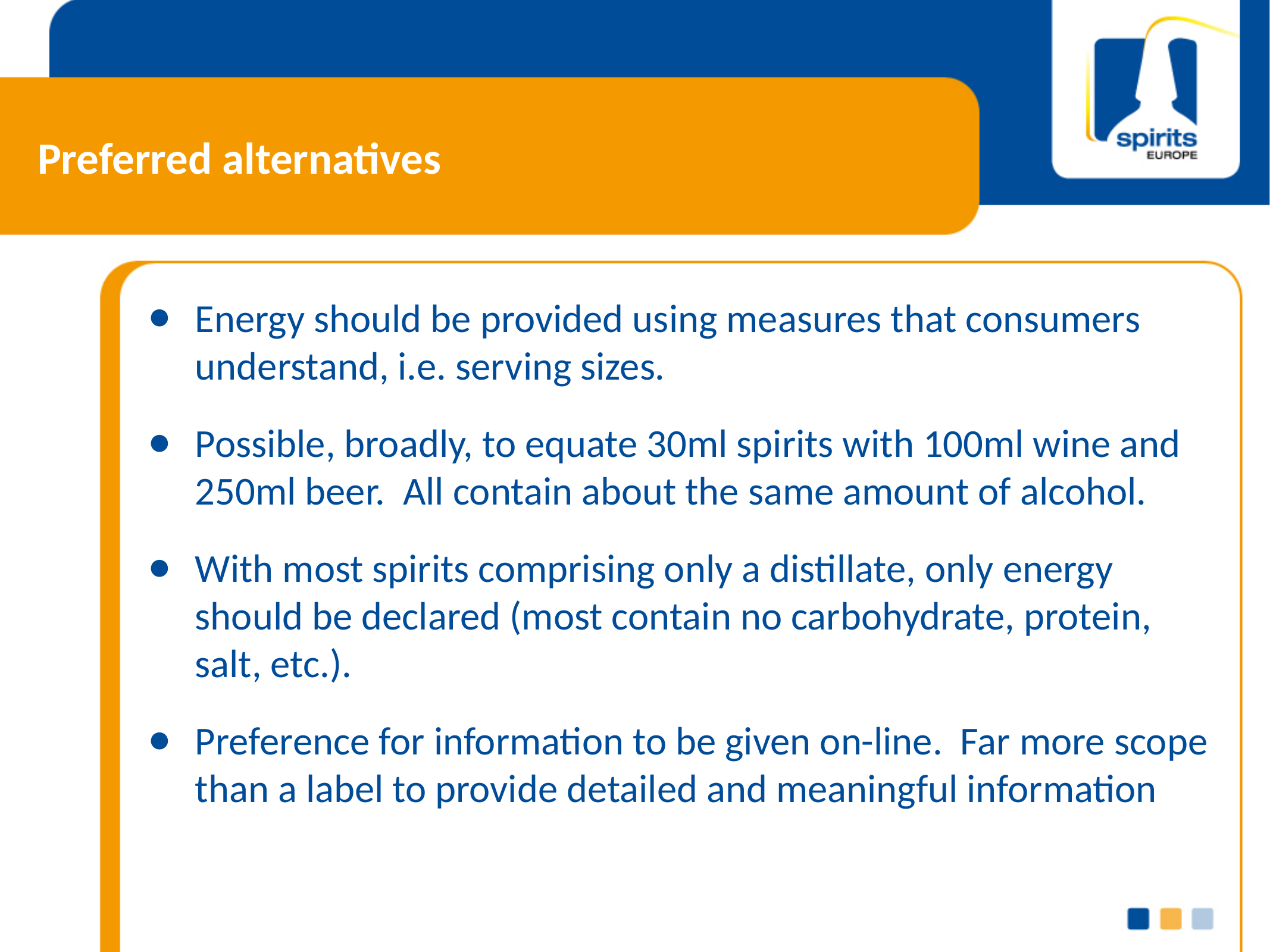

# Preferred alternatives
Energy should be provided using measures that consumers understand, i.e. serving sizes.
Possible, broadly, to equate 30ml spirits with 100ml wine and 250ml beer.  All contain about the same amount of alcohol.
With most spirits comprising only a distillate, only energy should be declared (most contain no carbohydrate, protein, salt, etc.).
Preference for information to be given on-line.  Far more scope than a label to provide detailed and meaningful information